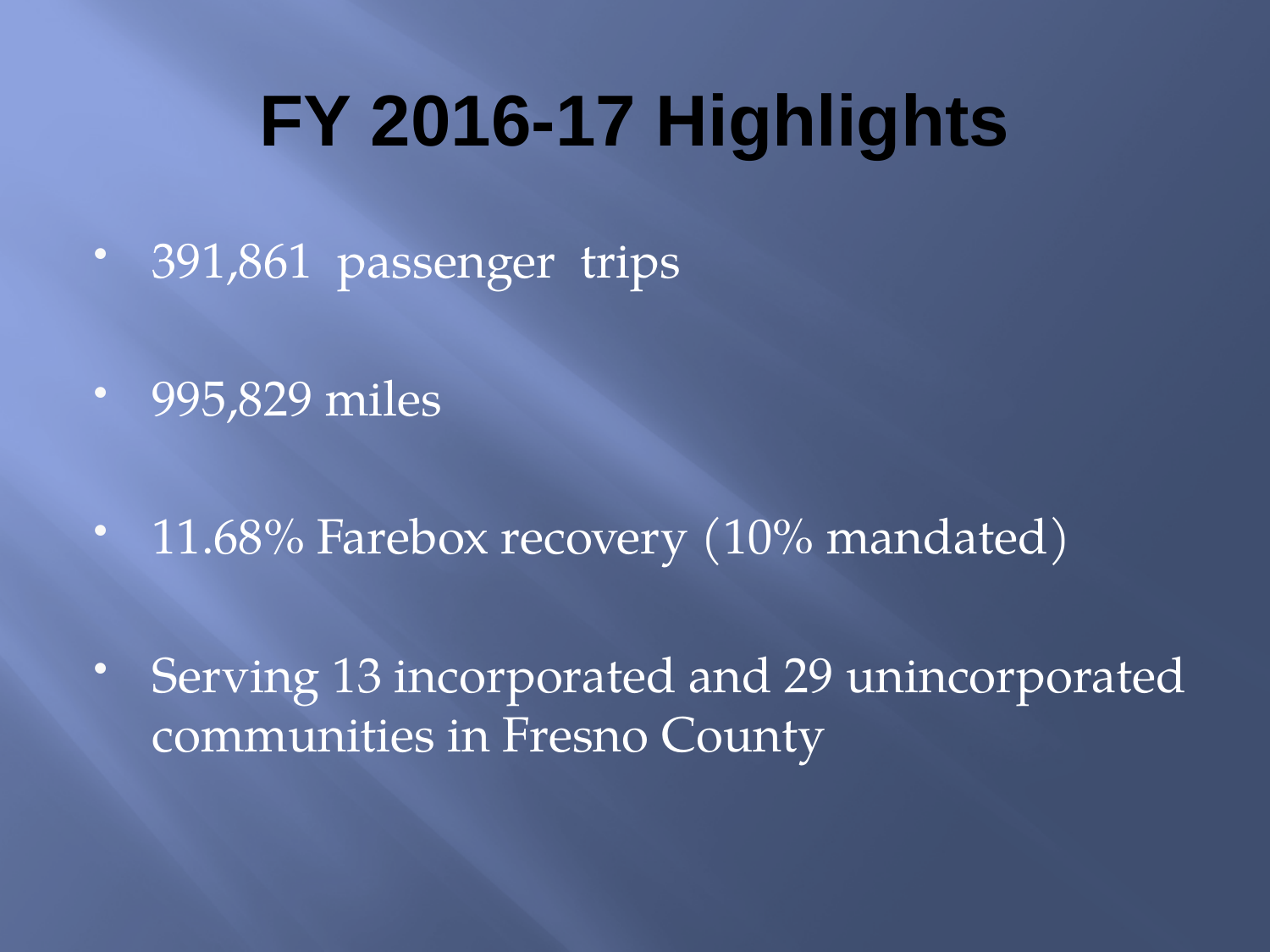

# FY 2016-17 Highlights
391,861  passenger  trips

995,829 miles

11.68% Farebox recovery (10% mandated)

Serving 13 incorporated and 29 unincorporated communities in Fresno County